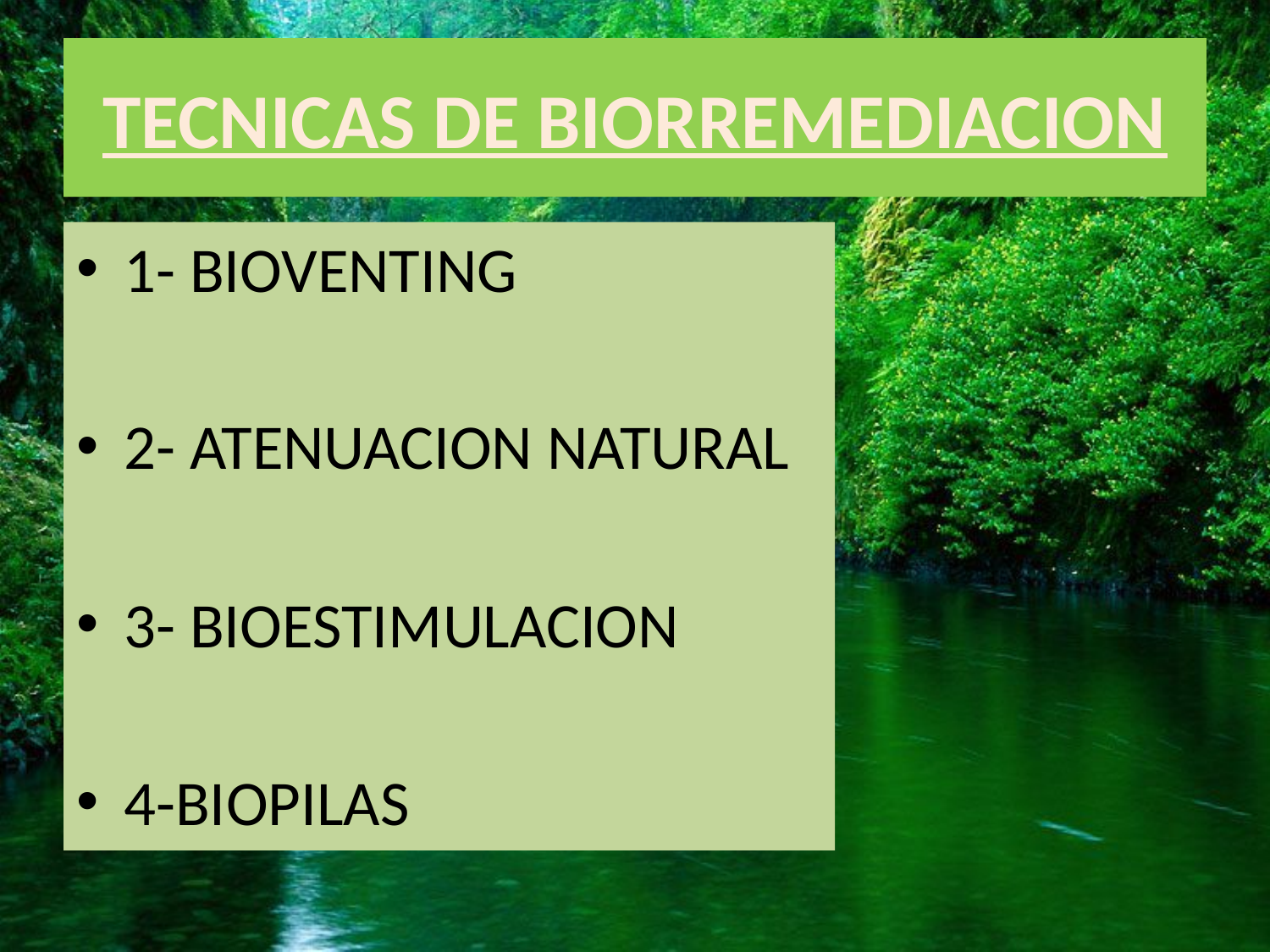

# TECNICAS DE BIORREMEDIACION
1- BIOVENTING

2- ATENUACION NATURAL

3- BIOESTIMULACION

4-BIOPILAS